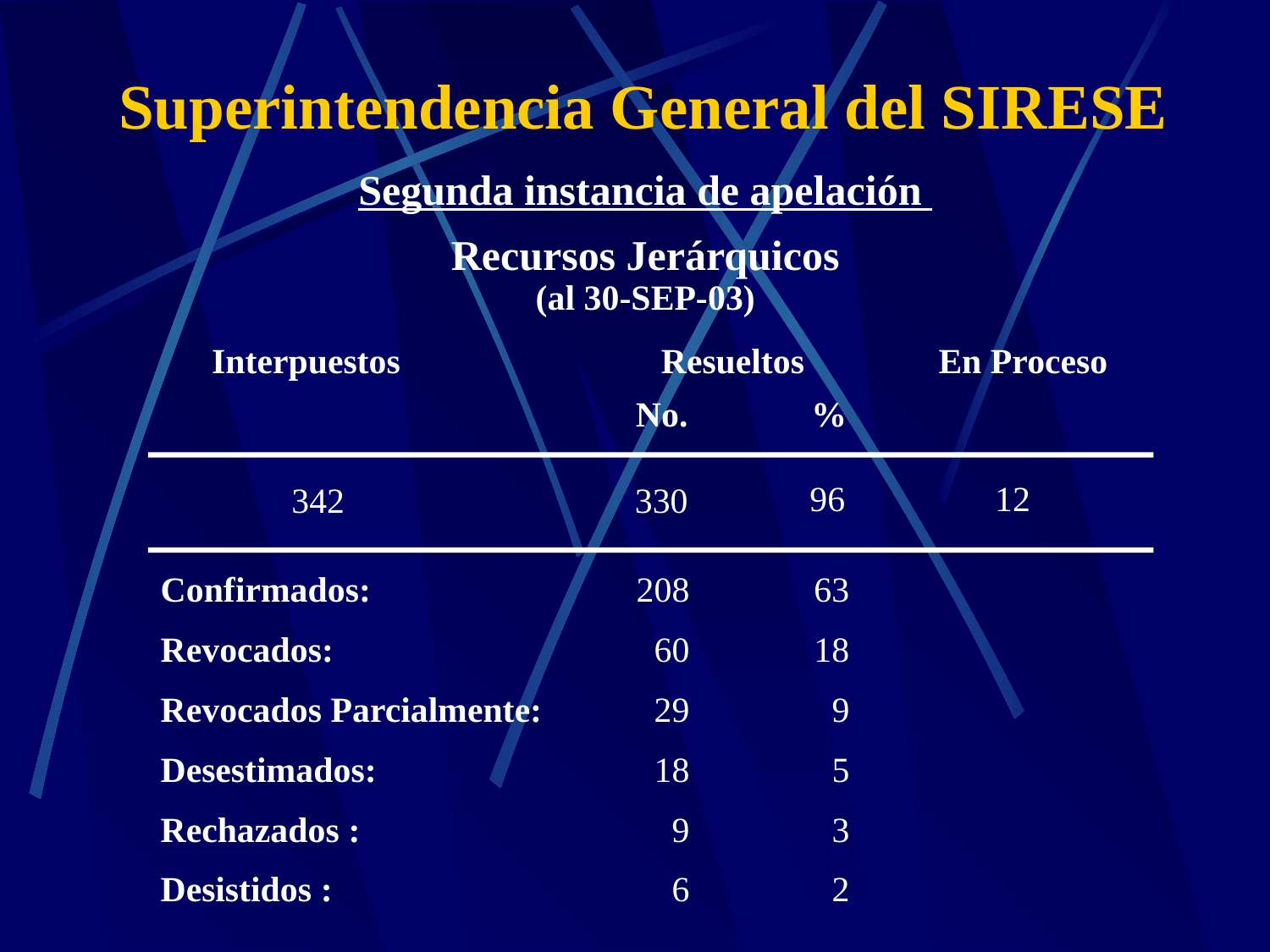

Superintendencia General del SIRESE
Segunda instancia de apelación
Recursos Jerárquicos
(al 30-SEP-03)
Interpuestos
Resueltos
En Proceso
No.
  %

   96
12
342
330

Confirmados:	208	63
Revocados:	60	18
Revocados Parcialmente:	29	9
Desestimados:	18	5
Rechazados :	9	3
Desistidos :	6	2